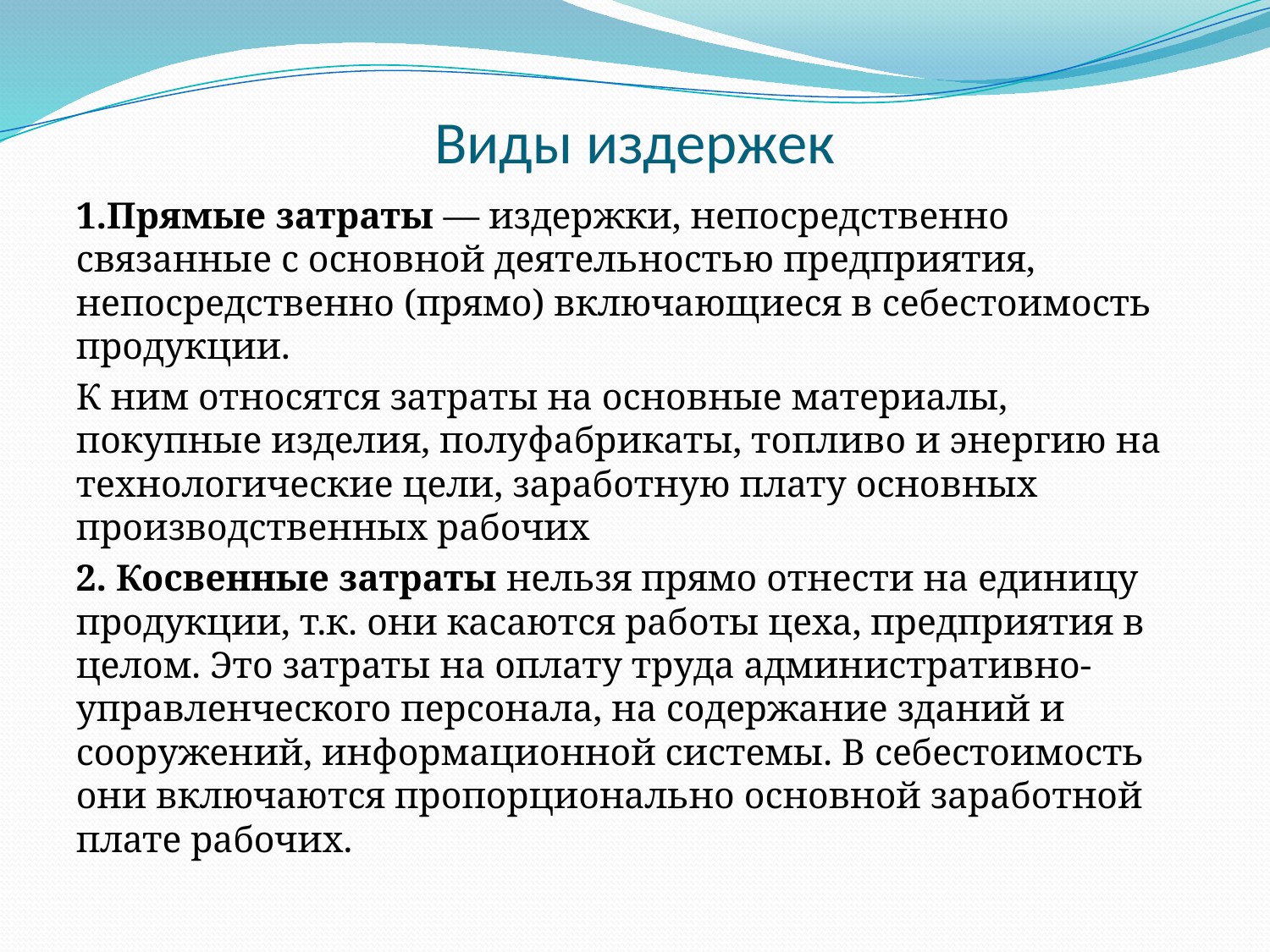

# Виды издержек
1.Прямые затраты — издержки, непосредственно связанные с основной деятельностью предприятия, непосредственно (прямо) включающиеся в себестоимость продукции.
К ним относятся затраты на основные материалы, покупные изделия, полуфабрикаты, топливо и энергию на технологические цели, заработную плату основных производственных рабочих
2. Косвенные затраты нельзя прямо отнести на единицу продукции, т.к. они касаются работы цеха, предприятия в целом. Это затраты на оплату труда административно-управленческого персонала, на содержание зданий и сооружений, информационной системы. В себестоимость они включаются пропорционально основной заработной плате рабочих.